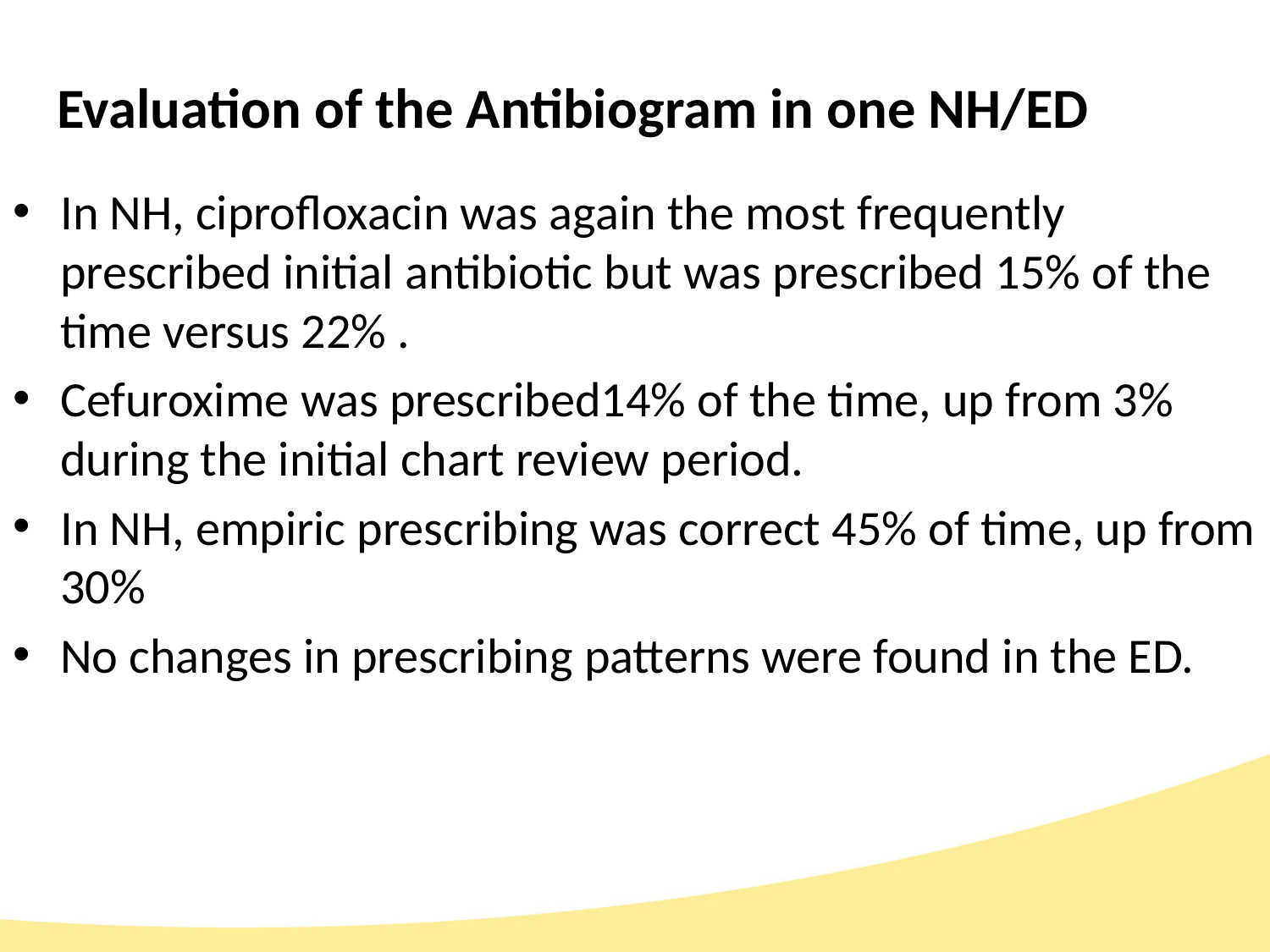

# Evaluation of the Antibiogram in one NH/ED
In NH, ciprofloxacin was again the most frequently prescribed initial antibiotic but was prescribed 15% of the time versus 22% .
Cefuroxime was prescribed14% of the time, up from 3% during the initial chart review period.
In NH, empiric prescribing was correct 45% of time, up from 30%
No changes in prescribing patterns were found in the ED.